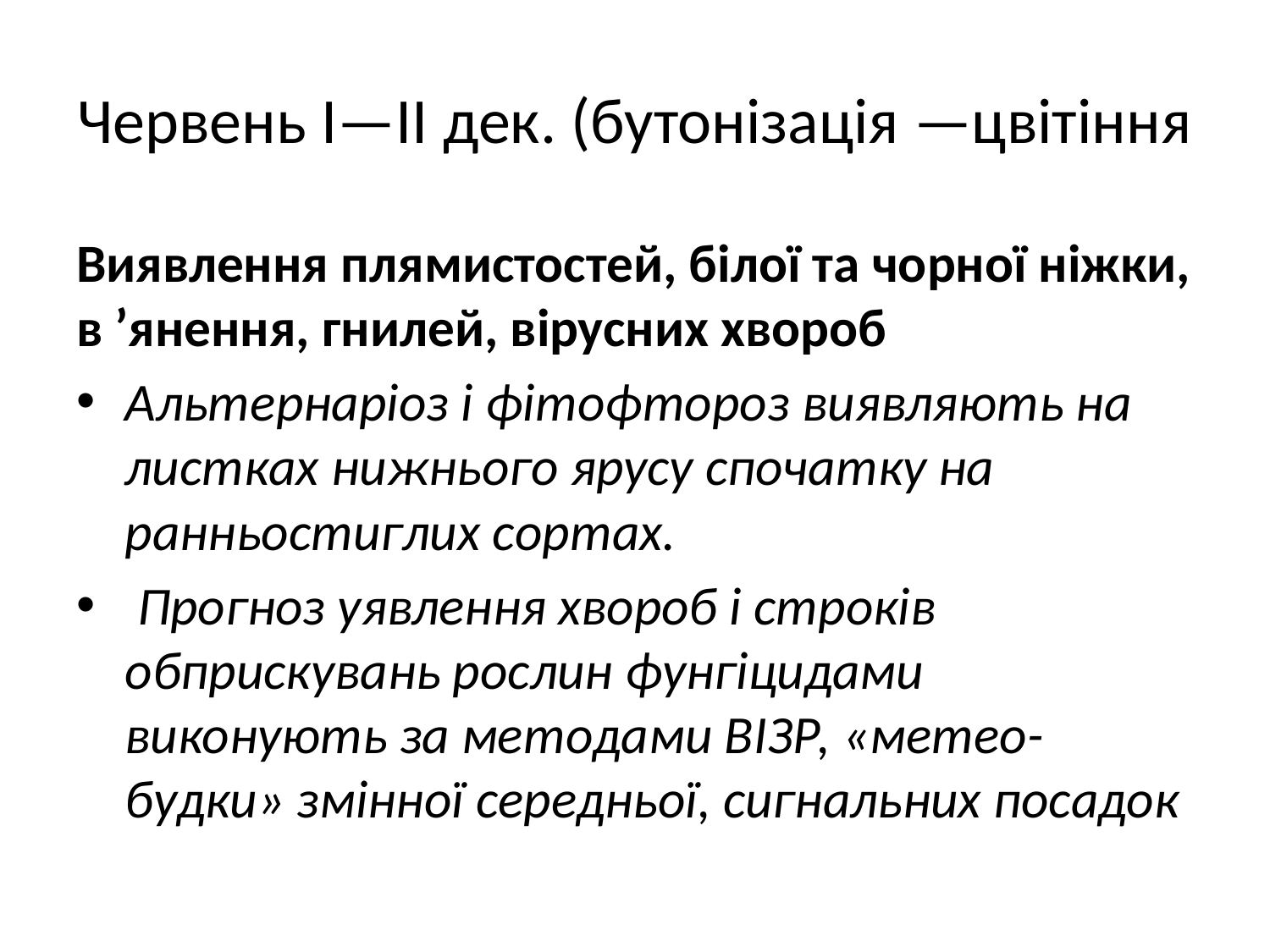

# Червень І—II дек. (бутонізація —цвітіння
Виявлення плямистостей, білої та чорної ніжки, в ’янення, гнилей, вірусних хвороб
Альтернаріоз і фітофтороз виявляють на листках нижнього ярусу спочатку на ранньостиглих сортах.
 Прогноз уявлення хвороб і строків обприскувань рослин фунгіцидами виконують за методами ВІЗР, «метео-будки» змінної середньої, сигнальних посадок